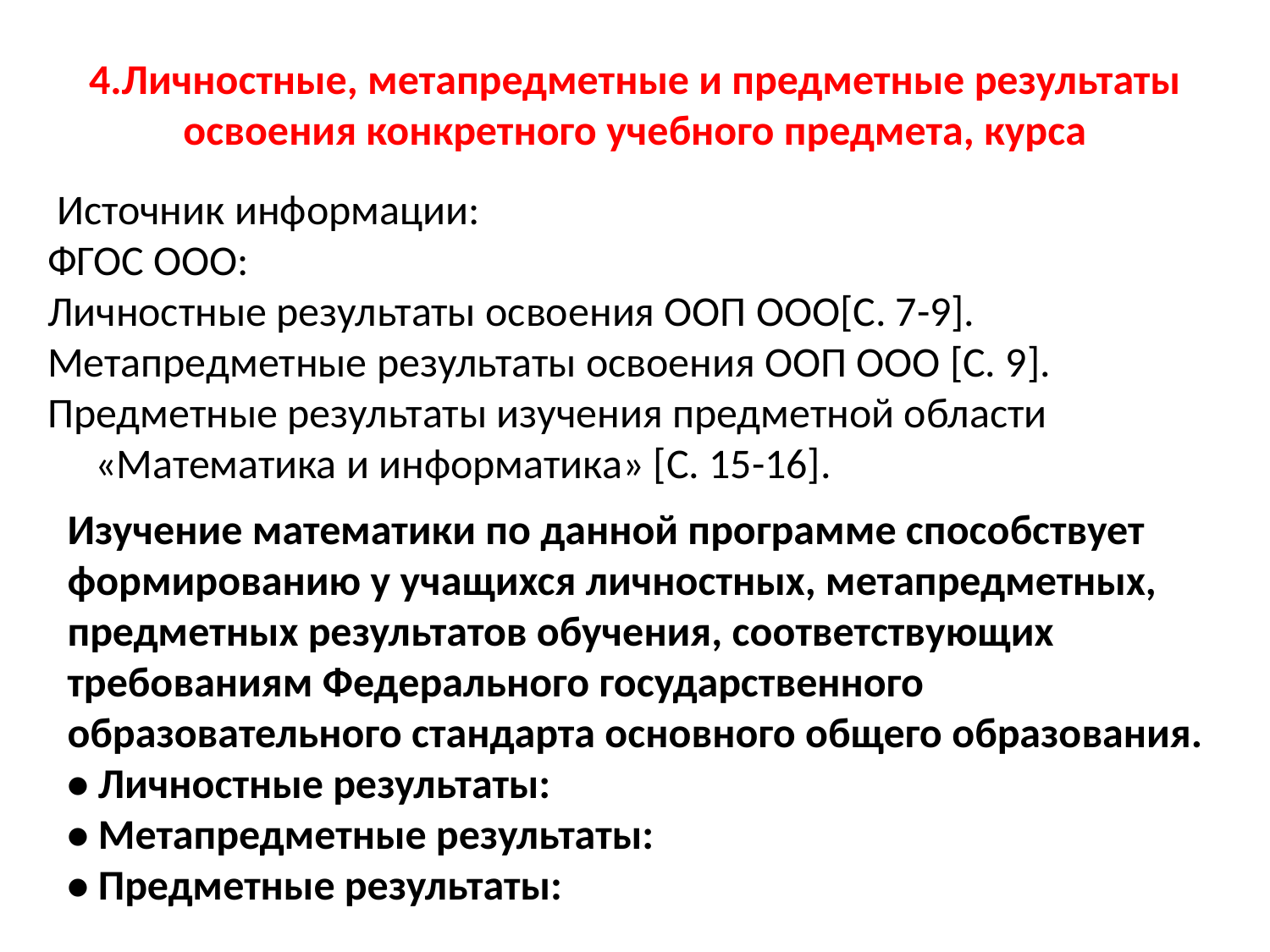

4.Личностные, метапредметные и предметные результаты освоения конкретного учебного предмета, курса
 Источник информации:
ФГОС ООО:
Личностные результаты освоения ООП ООО[C. 7-9].
Метапредметные результаты освоения ООП ООО [C. 9].
Предметные результаты изучения предметной области «Математика и информатика» [C. 15-16].
Изучение математики по данной программе способствует формированию у учащихся личностных, метапредметных, предметных результатов обучения, соответствующих требованиям Федерального государственного образовательного стандарта основного общего образования.
• Личностные результаты:
• Метапредметные результаты:
• Предметные результаты: